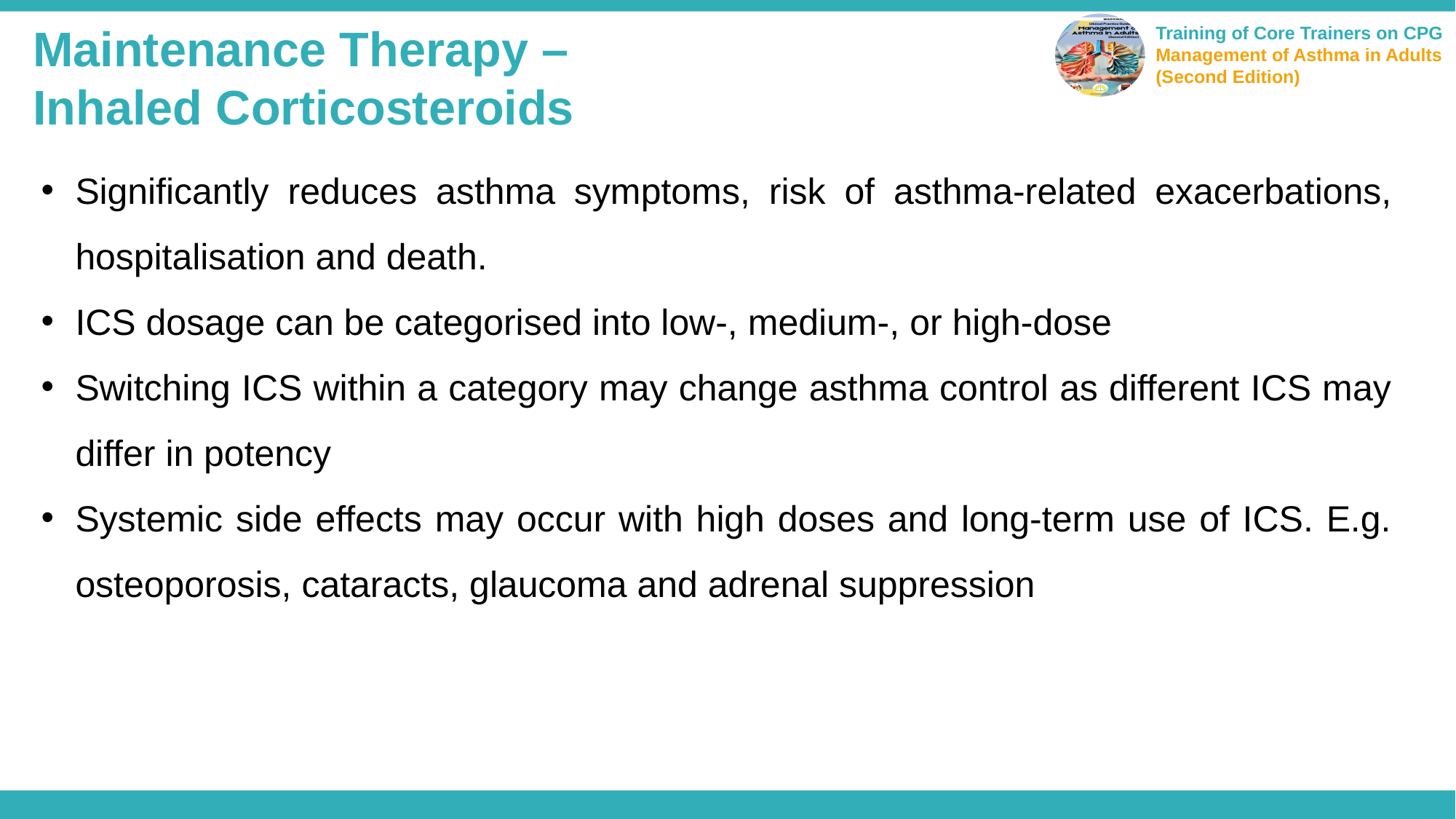

Maintenance Therapy –
Inhaled Corticosteroids
Significantly reduces asthma symptoms, risk of asthma-related exacerbations, hospitalisation and death.
ICS dosage can be categorised into low-, medium-, or high-dose
Switching ICS within a category may change asthma control as different ICS may differ in potency
Systemic side effects may occur with high doses and long-term use of ICS. E.g. osteoporosis, cataracts, glaucoma and adrenal suppression